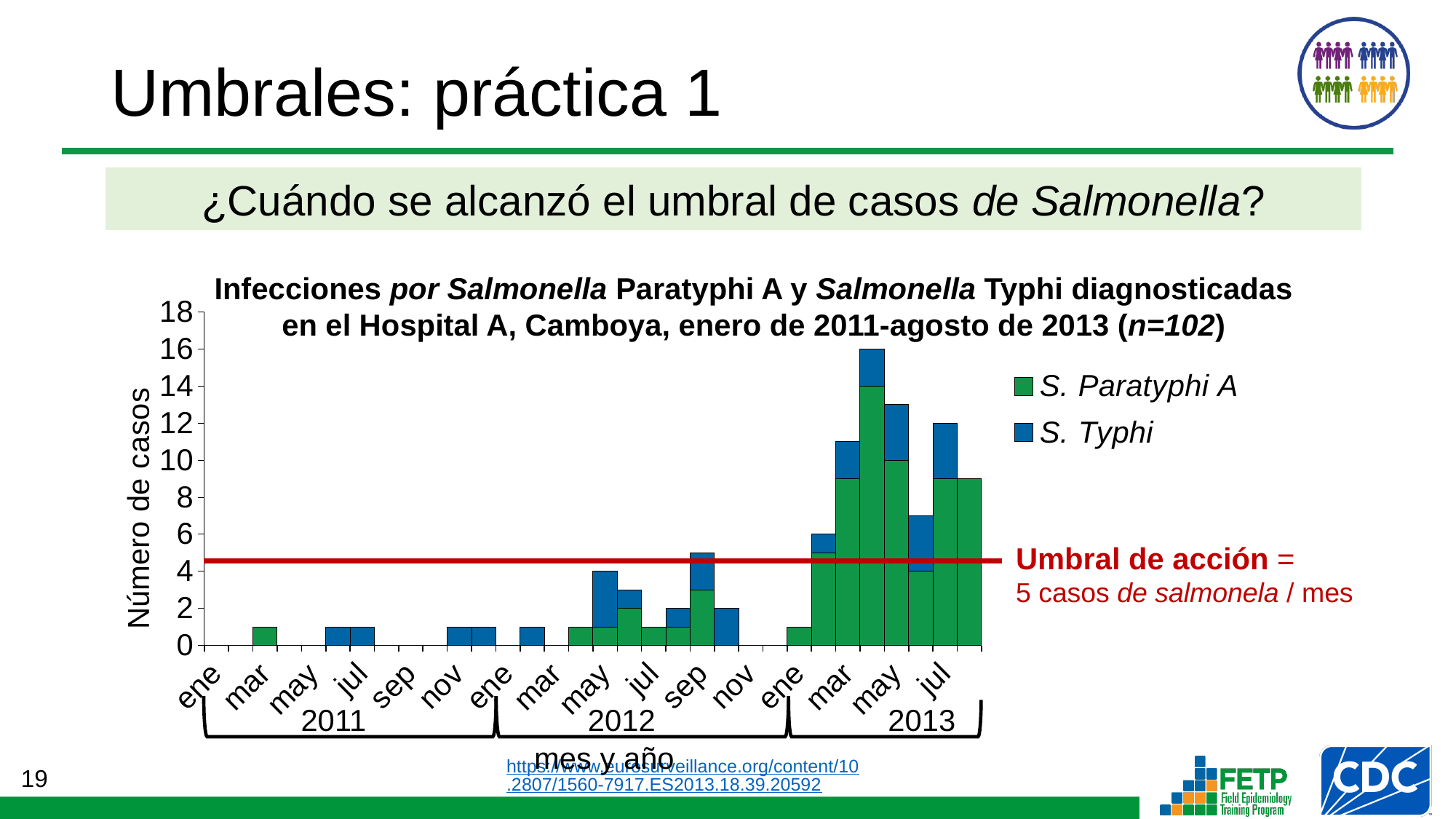

# Umbrales: práctica 1
¿Cuándo se alcanzó el umbral de casos de Salmonella?
Infecciones por Salmonella Paratyphi A y Salmonella Typhi diagnosticadas en el Hospital A, Camboya, enero de 2011-agosto de 2013 (n=102)

### Chart

| Category | S. Paratyphi A | S. Typhi |
|---|---|---|
| ene | 0.0 | 0.0 |
| feb | 0.0 | 0.0 |
| mar | 1.0 | 0.0 |
| abr | 0.0 | 0.0 |
| may | 0.0 | 0.0 |
| jun | 0.0 | 1.0 |
| jul | 0.0 | 1.0 |
| ago | 0.0 | 0.0 |
| sep | 0.0 | 0.0 |
| oct | 0.0 | 0.0 |
| nov | 0.0 | 1.0 |
| dic | 0.0 | 1.0 |
| ene | 0.0 | 0.0 |
| feb | 0.0 | 1.0 |
| mar | 0.0 | 0.0 |
| abr | 1.0 | 0.0 |
| may | 1.0 | 3.0 |
| jun | 2.0 | 1.0 |
| jul | 1.0 | 0.0 |
| ago | 1.0 | 1.0 |
| sep | 3.0 | 2.0 |
| oct | 0.0 | 2.0 |
| nov | 0.0 | 0.0 |
| dic | 0.0 | 0.0 |
| ene | 1.0 | 0.0 |
| feb | 5.0 | 1.0 |
| mar | 9.0 | 2.0 |
| abr | 14.0 | 2.0 |
| may | 10.0 | 3.0 |
| jun | 4.0 | 3.0 |
| jul | 9.0 | 3.0 |
| Aug | 9.0 | 0.0 |
Umbral de acción =
5 casos de salmonela / mes

2011 	2012 	2013
mes y año
https://www.eurosurveillance.org/content/10.2807/1560-7917.ES2013.18.39.20592